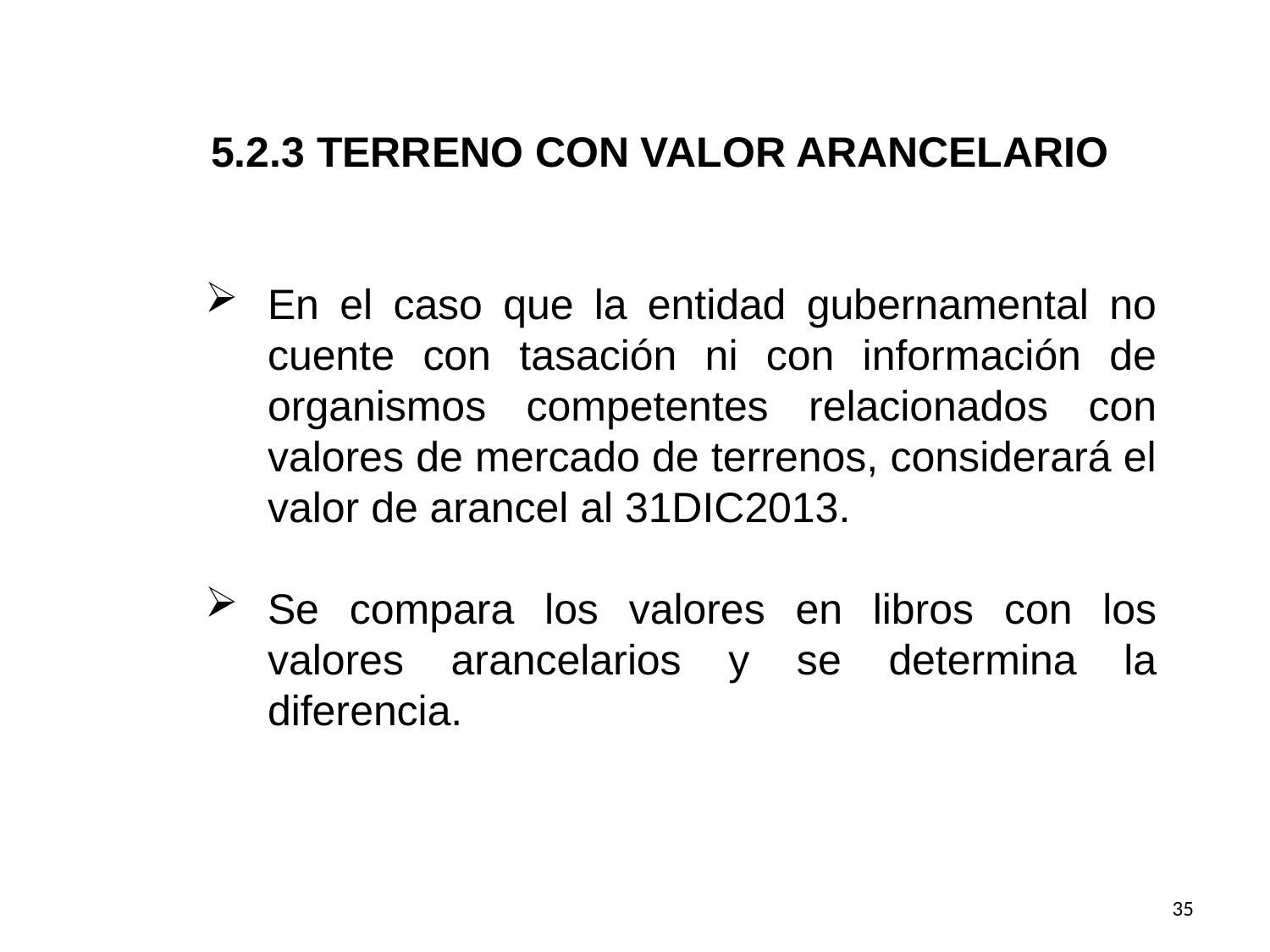

5.2.3 TERRENO CON VALOR ARANCELARIO
En el caso que la entidad gubernamental no cuente con tasación ni con información de organismos competentes relacionados con valores de mercado de terrenos, considerará el valor de arancel al 31DIC2013.

Se compara los valores en libros con los valores arancelarios y se determina la diferencia.
35